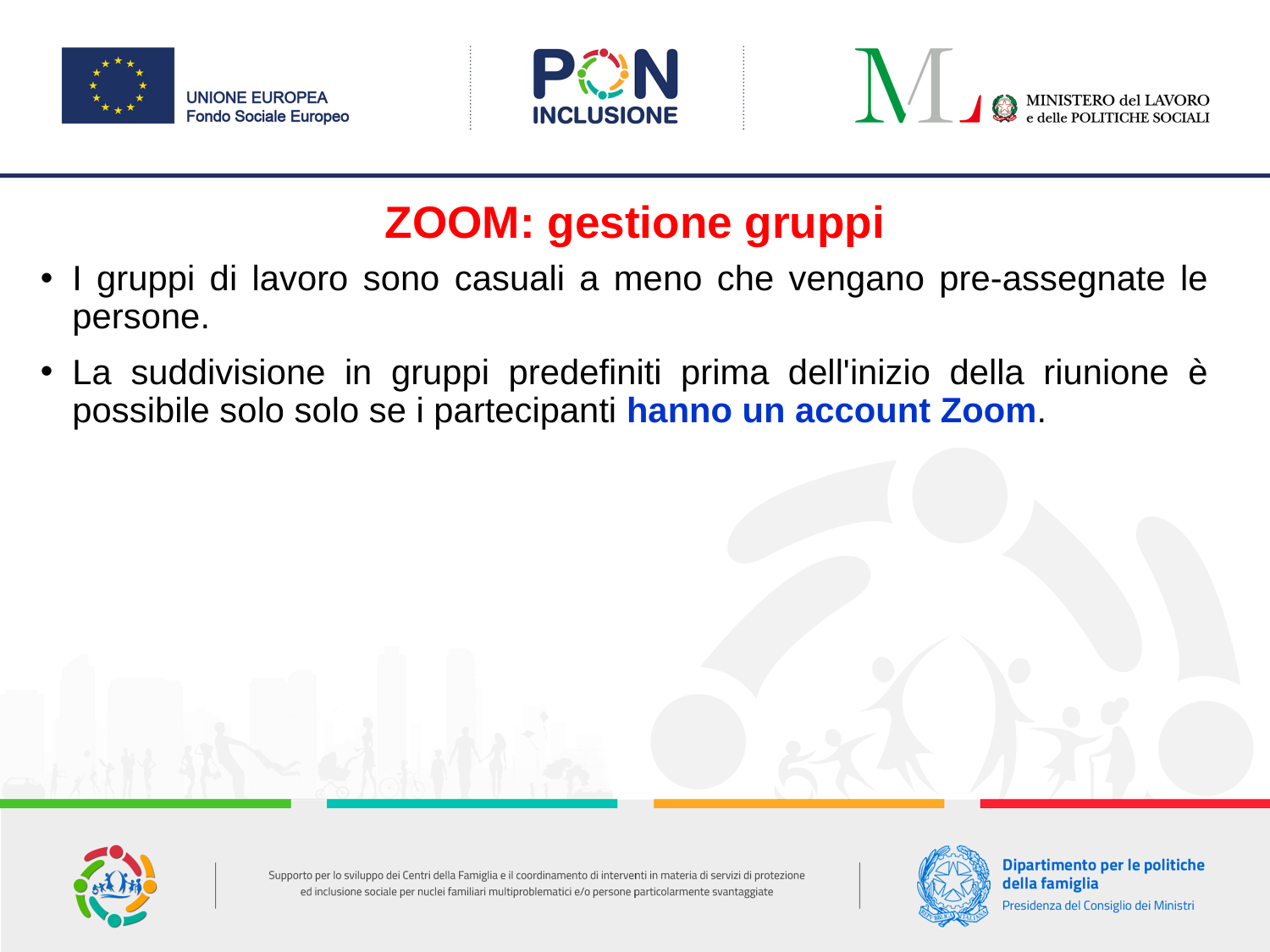

# ZOOM: gestione gruppi
I gruppi di lavoro sono casuali a meno che vengano pre-assegnate le persone.
La suddivisione in gruppi predefiniti prima dell'inizio della riunione è possibile solo solo se i partecipanti hanno un account Zoom.